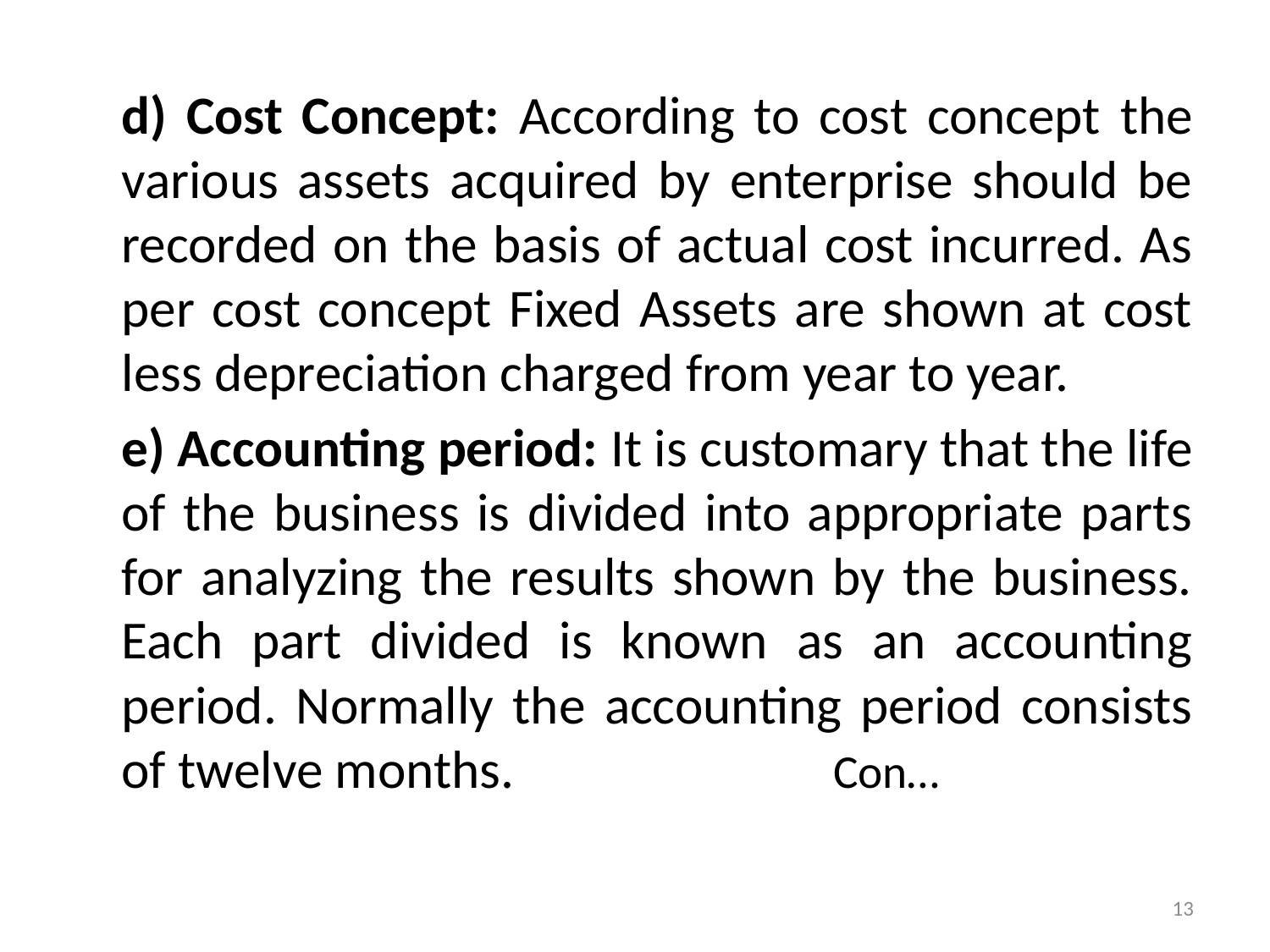

d) Cost Concept: According to cost concept the various assets acquired by enterprise should be recorded on the basis of actual cost incurred. As per cost concept Fixed Assets are shown at cost less depreciation charged from year to year.
	e) Accounting period: It is customary that the life of the business is divided into appropriate parts for analyzing the results shown by the business. Each part divided is known as an accounting period. Normally the accounting period consists of twelve months.  								                   Con…

13